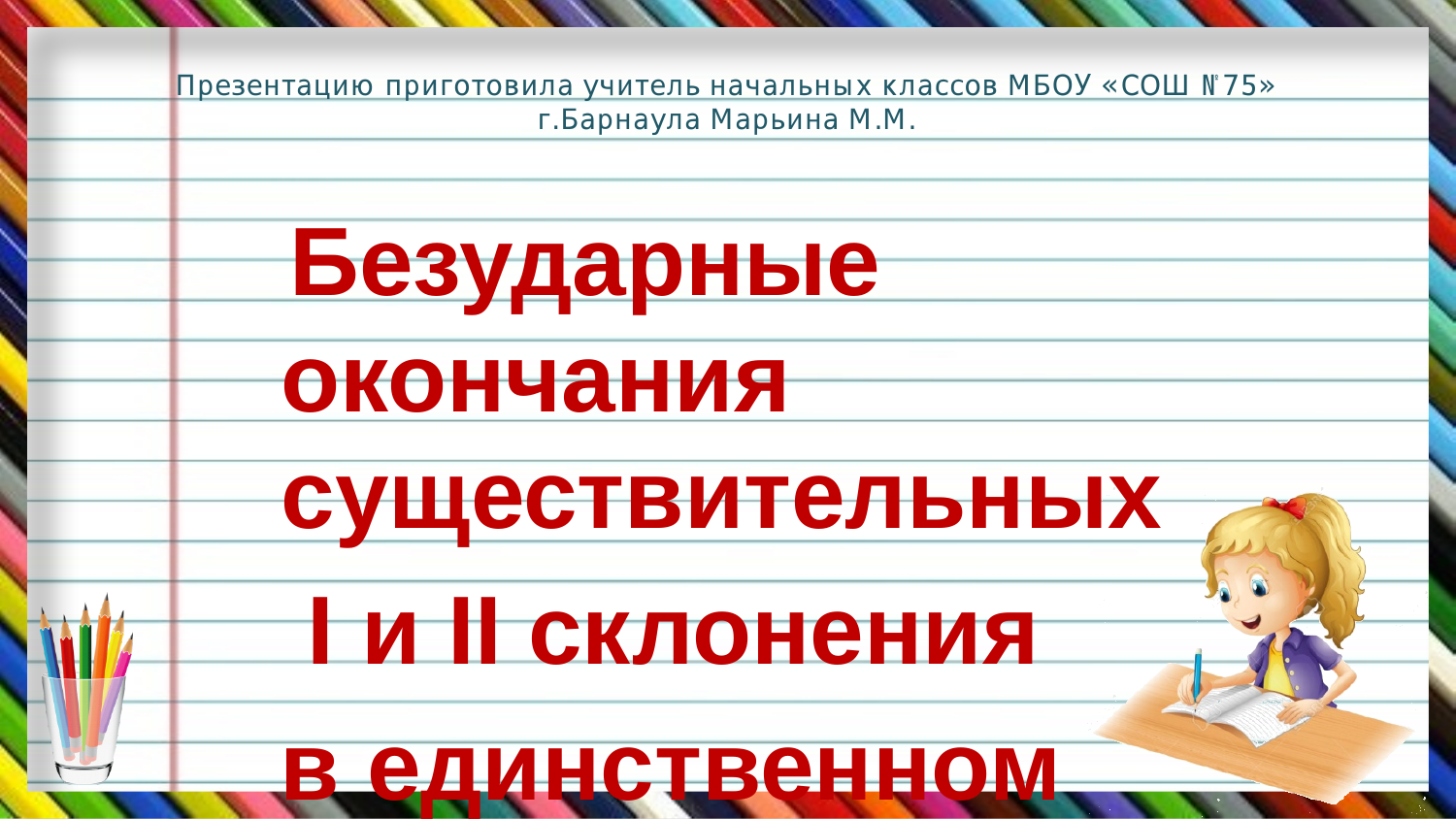

# Презентацию приготовила учитель начальных классов МБОУ «СОШ №75» г.Барнаула Марьина М.М.
  Безударные окончания            существительных
   I и II склонения
  в единственном числе